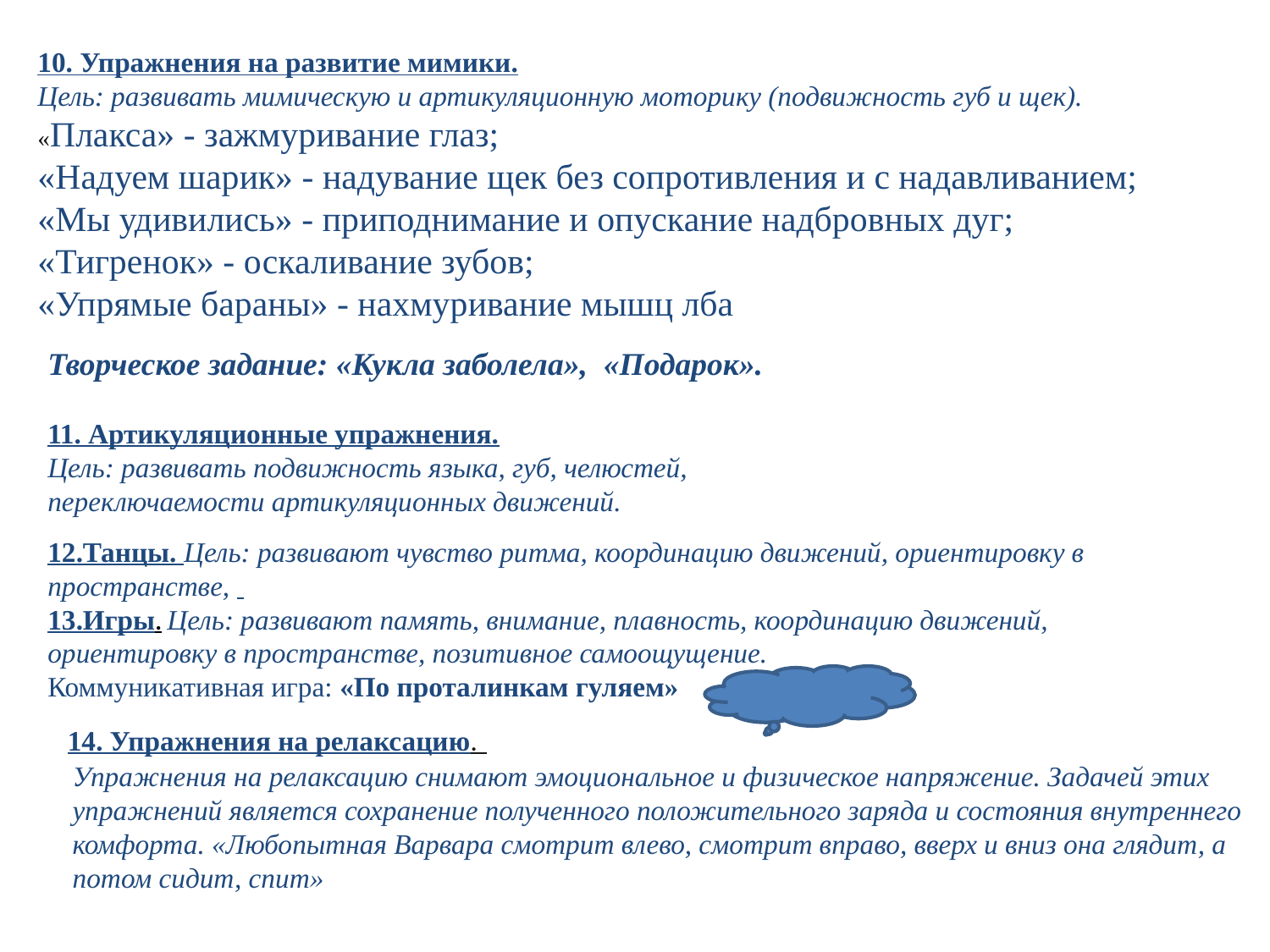

10. Упражнения на развитие мимики.
Цель: развивать мимическую и артикуляционную моторику (подвижность губ и щек).
«Плакса» - зажмуривание глаз;
«Надуем шарик» - надувание щек без сопротивления и с надавливанием;
«Мы удивились» - приподнимание и опускание надбровных дуг;
«Тигренок» - оскаливание зубов;
«Упрямые бараны» - нахмуривание мышц лба

Творческое задание: «Кукла заболела»,  «Подарок».

11. Артикуляционные упражнения.
Цель: развивать подвижность языка, губ, челюстей, переключаемости артикуляционных движений.

12.Танцы. Цель: развивают чувство ритма, координацию движений, ориентировку в пространстве,
13.Игры. Цель: развивают память, внимание, плавность, координацию движений, ориентировку в пространстве, позитивное самоощущение.
Коммуникативная игра: «По проталинкам гуляем»

14. Упражнения на релаксацию.
Упражнения на релаксацию снимают эмоциональное и физическое напряжение. Задачей этих упражнений является сохранение полученного положительного заряда и состояния внутреннего комфорта. «Любопытная Варвара смотрит влево, смотрит вправо, вверх и вниз она глядит, а потом сидит, спит»